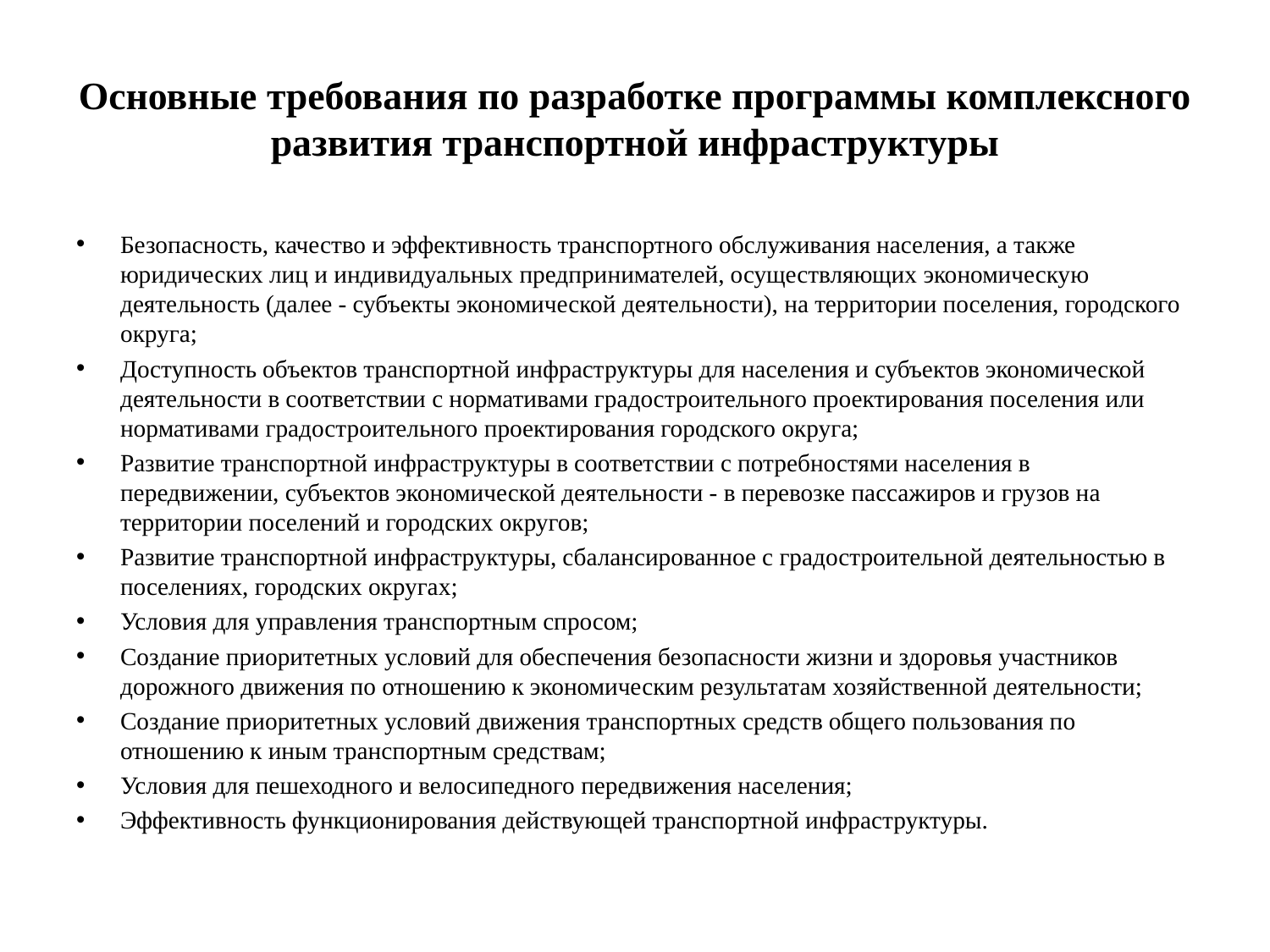

# Основные требования по разработке программы комплексного развития транспортной инфраструктуры
Безопасность, качество и эффективность транспортного обслуживания населения, а также юридических лиц и индивидуальных предпринимателей, осуществляющих экономическую деятельность (далее - субъекты экономической деятельности), на территории поселения, городского округа;
Доступность объектов транспортной инфраструктуры для населения и субъектов экономической деятельности в соответствии с нормативами градостроительного проектирования поселения или нормативами градостроительного проектирования городского округа;
Развитие транспортной инфраструктуры в соответствии с потребностями населения в передвижении, субъектов экономической деятельности - в перевозке пассажиров и грузов на территории поселений и городских округов;
Развитие транспортной инфраструктуры, сбалансированное с градостроительной деятельностью в поселениях, городских округах;
Условия для управления транспортным спросом;
Создание приоритетных условий для обеспечения безопасности жизни и здоровья участников дорожного движения по отношению к экономическим результатам хозяйственной деятельности;
Создание приоритетных условий движения транспортных средств общего пользования по отношению к иным транспортным средствам;
Условия для пешеходного и велосипедного передвижения населения;
Эффективность функционирования действующей транспортной инфраструктуры.